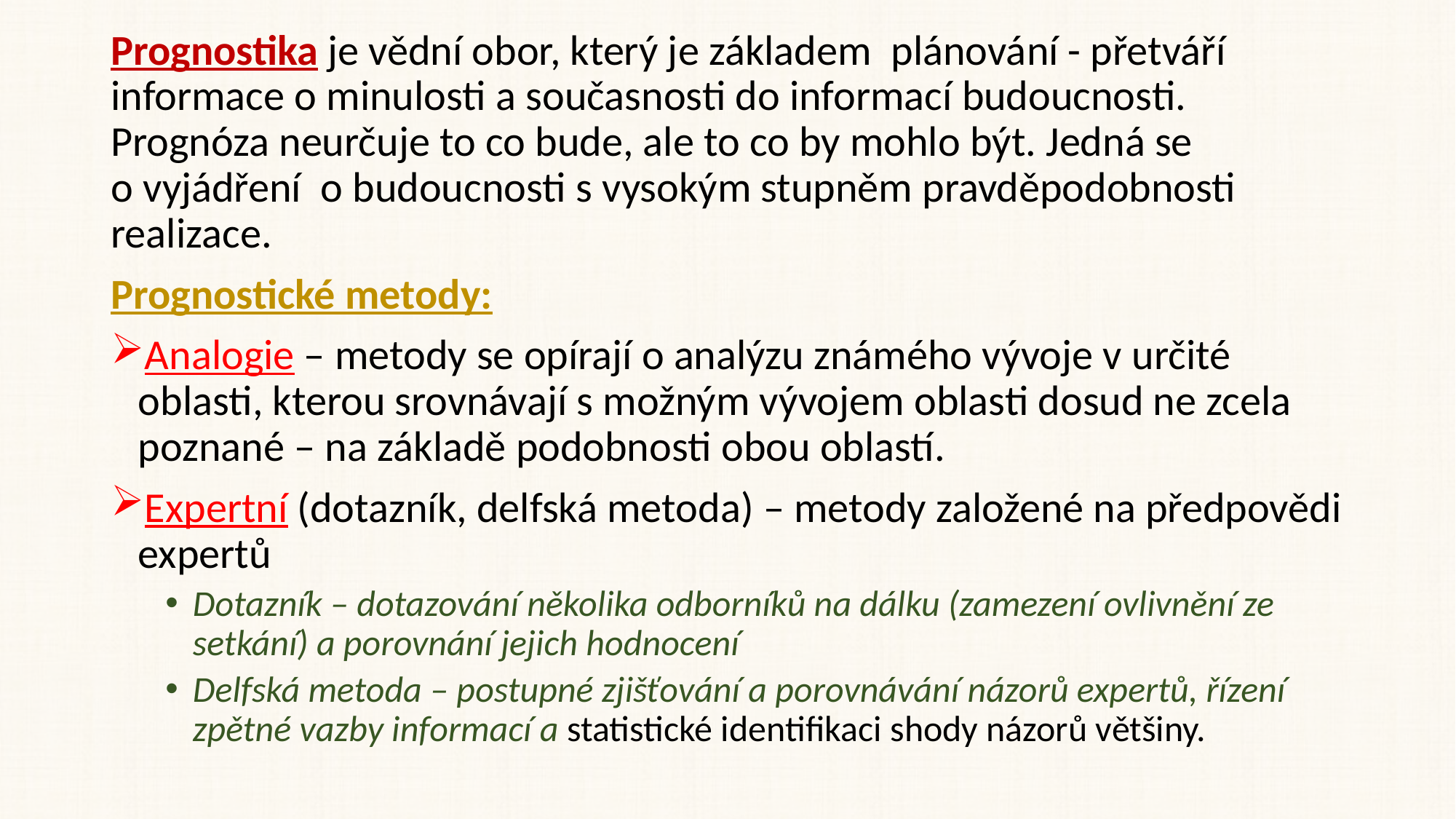

Prognostika je vědní obor, který je základem  plánování - přetváří informace o minulosti a současnosti do informací budoucnosti. Prognóza neurčuje to co bude, ale to co by mohlo být. Jedná se
o vyjádření  o budoucnosti s vysokým stupněm pravděpodobnosti realizace.
Prognostické metody:
Analogie – metody se opírají o analýzu známého vývoje v určité oblasti, kterou srovnávají s možným vývojem oblasti dosud ne zcela poznané – na základě podobnosti obou oblastí.
Expertní (dotazník, delfská metoda) – metody založené na předpovědi expertů
Dotazník – dotazování několika odborníků na dálku (zamezení ovlivnění ze setkání) a porovnání jejich hodnocení
Delfská metoda – postupné zjišťování a porovnávání názorů expertů, řízení zpětné vazby informací a statistické identifikaci shody názorů většiny.